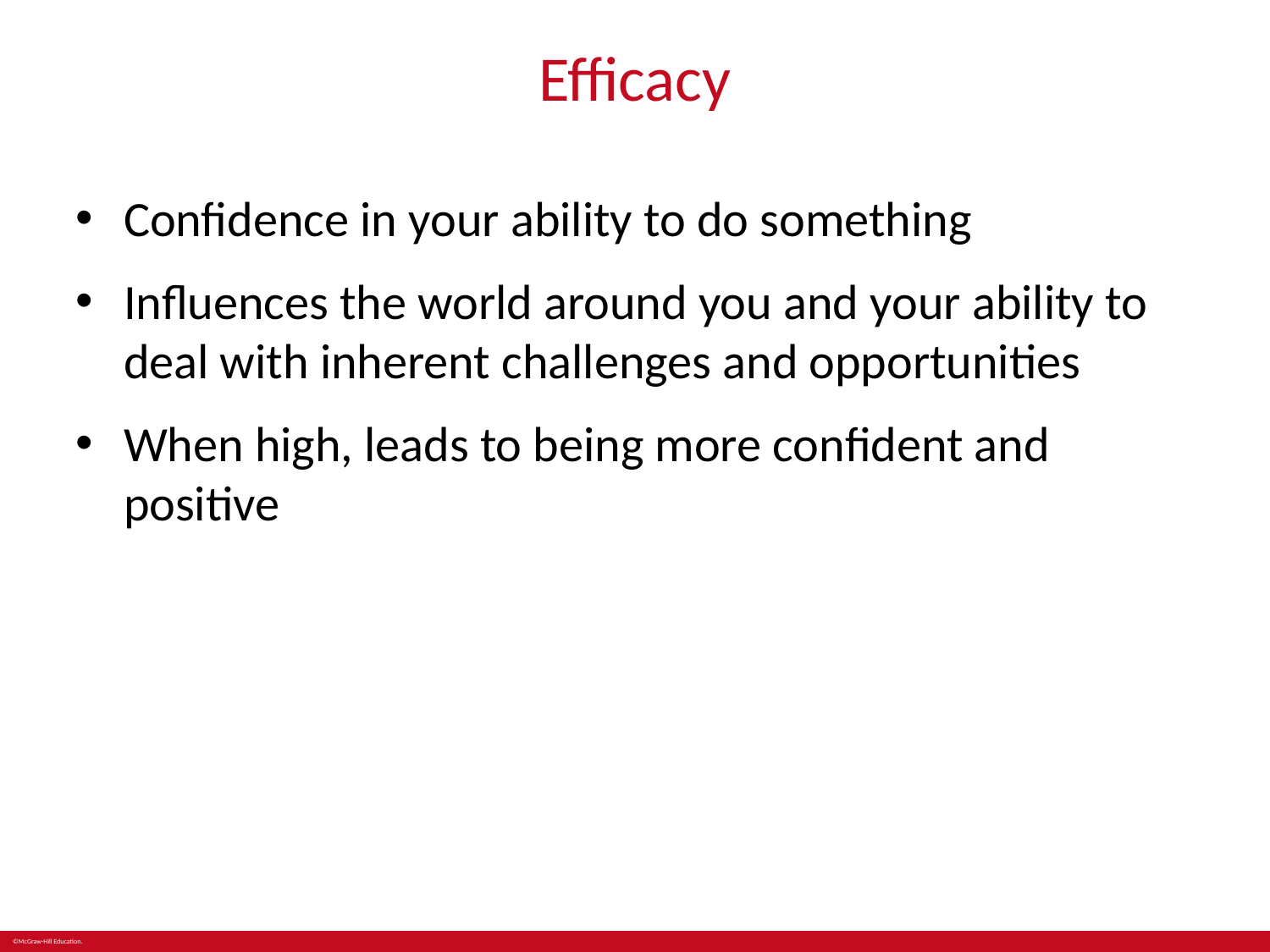

# Efficacy
Confidence in your ability to do something
Influences the world around you and your ability to deal with inherent challenges and opportunities
When high, leads to being more confident and positive